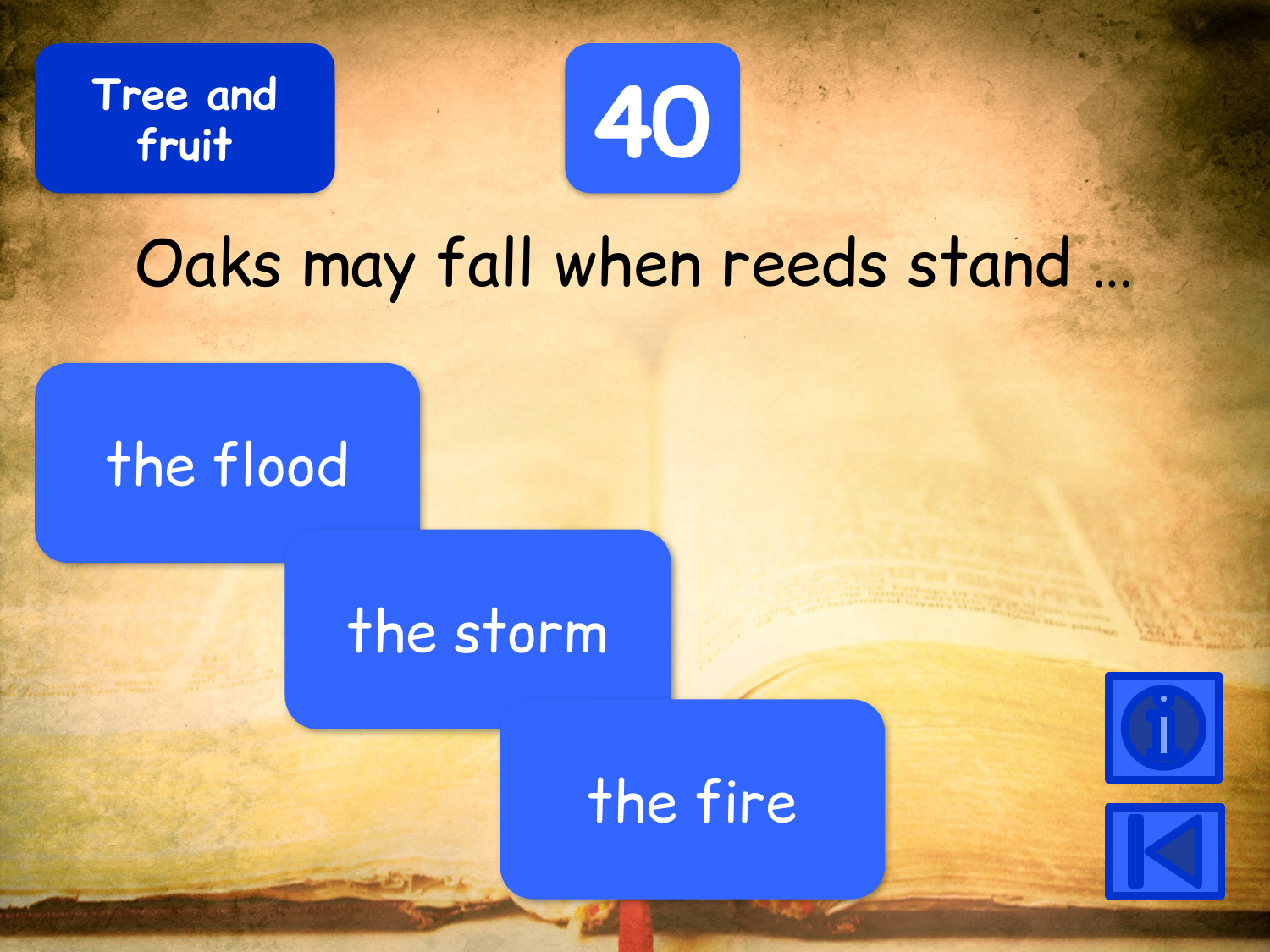

Tree and fruit
40
Oaks may fall when reeds stand …
the flood
the storm

the fire